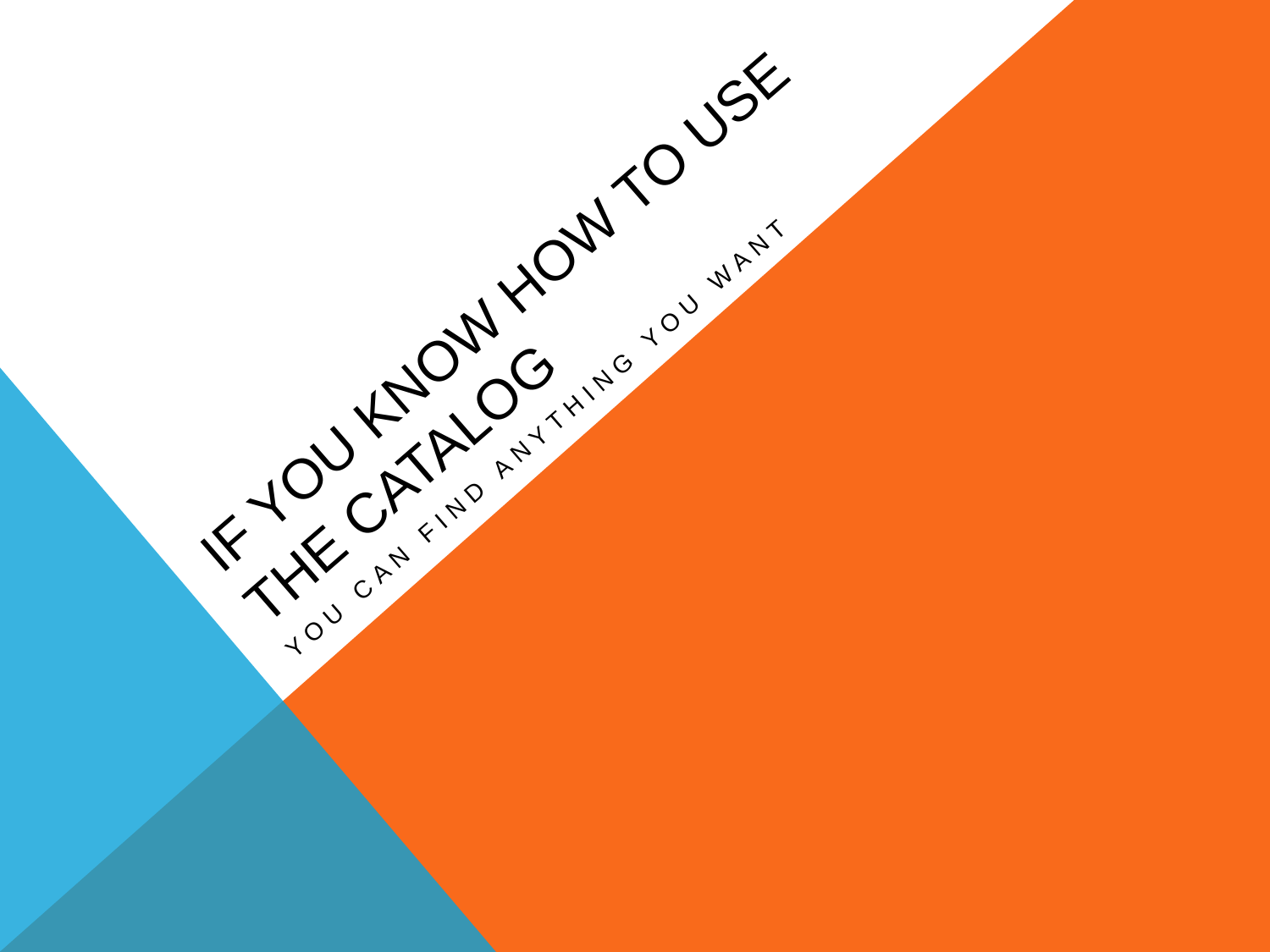

# If You know how to use the catalog
You can find anything you want